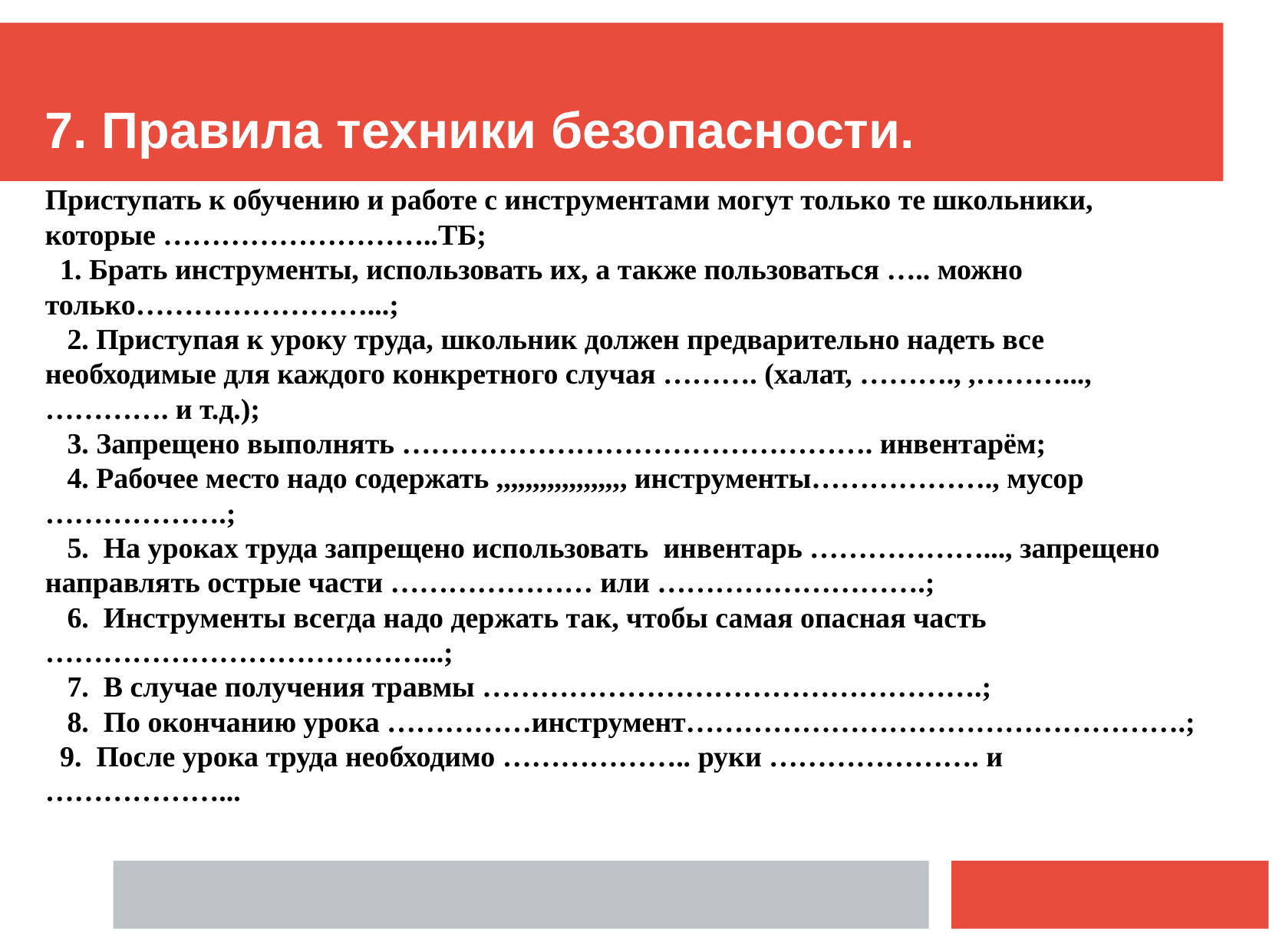

7. Правила техники безопасности.
Приступать к обучению и работе с инструментами могут только те школьники, которые ………………………..ТБ;
  1. Брать инструменты, использовать их, а также пользоваться ….. можно только……………………...;
   2. Приступая к уроку труда, школьник должен предварительно надеть все необходимые для каждого конкретного случая ………. (халат, ………., ,………..., …………. и т.д.);
   3. Запрещено выполнять …………………………………………. инвентарём;
   4. Рабочее место надо содержать ,,,,,,,,,,,,,,,,,, инструменты………………., мусор ……………….;
   5.  На уроках труда запрещено использовать  инвентарь ………………..., запрещено направлять острые части ………………… или ……………………….;
   6.  Инструменты всегда надо держать так, чтобы самая опасная часть …………………………………...;
   7.  В случае получения травмы …………………………………………….;
   8.  По окончанию урока ……………инструмент…………………………………………….;
  9.  После урока труда необходимо ……………….. руки …………………. и ………………...